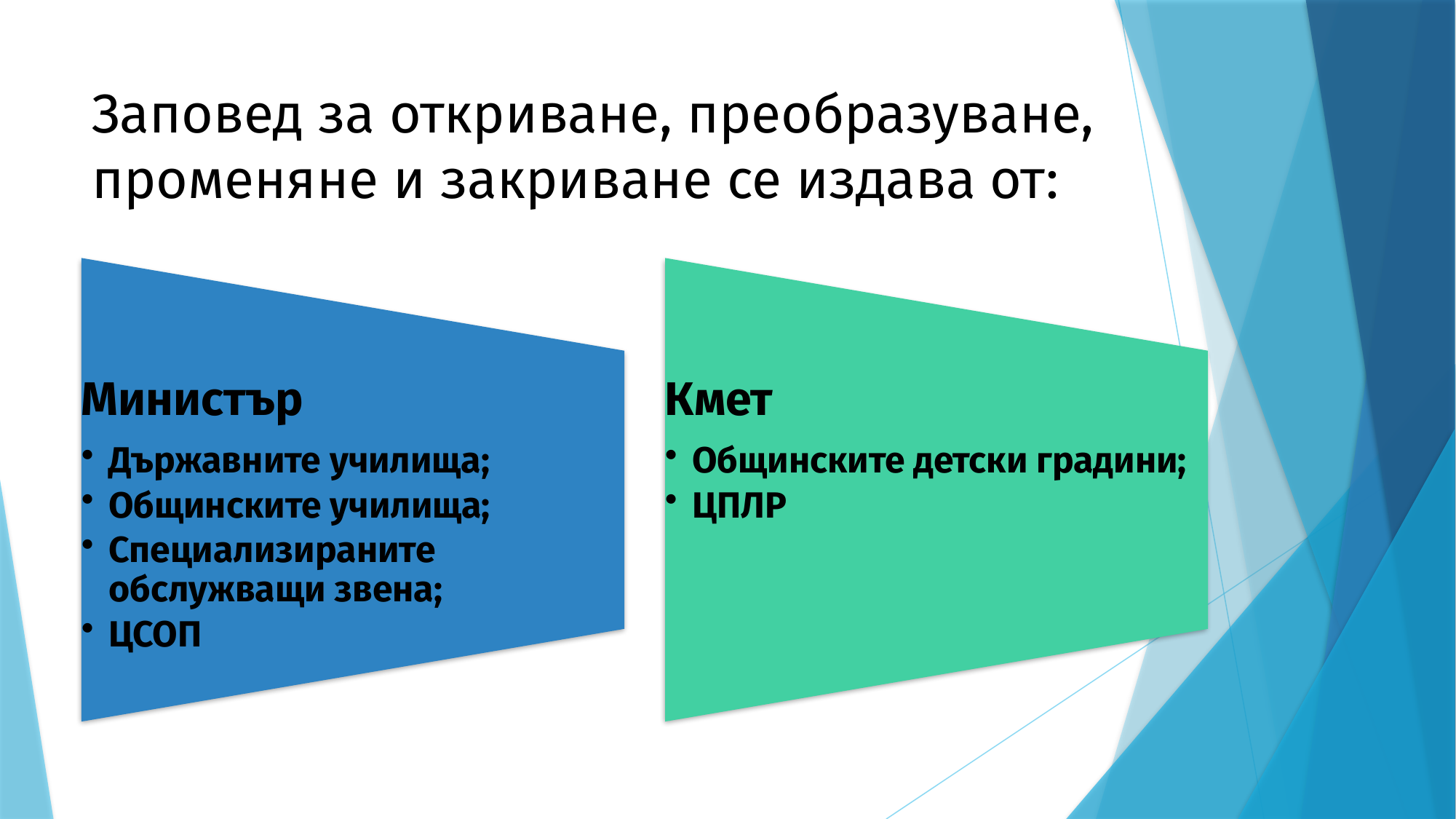

# Заповед за откриване, преобразуване, променяне и закриване се издава от:
Министър
Държавните училища;
Общинските училища;
Специализираните обслужващи звена;
ЦСОП
Кмет
Общинските детски градини;
ЦПЛР